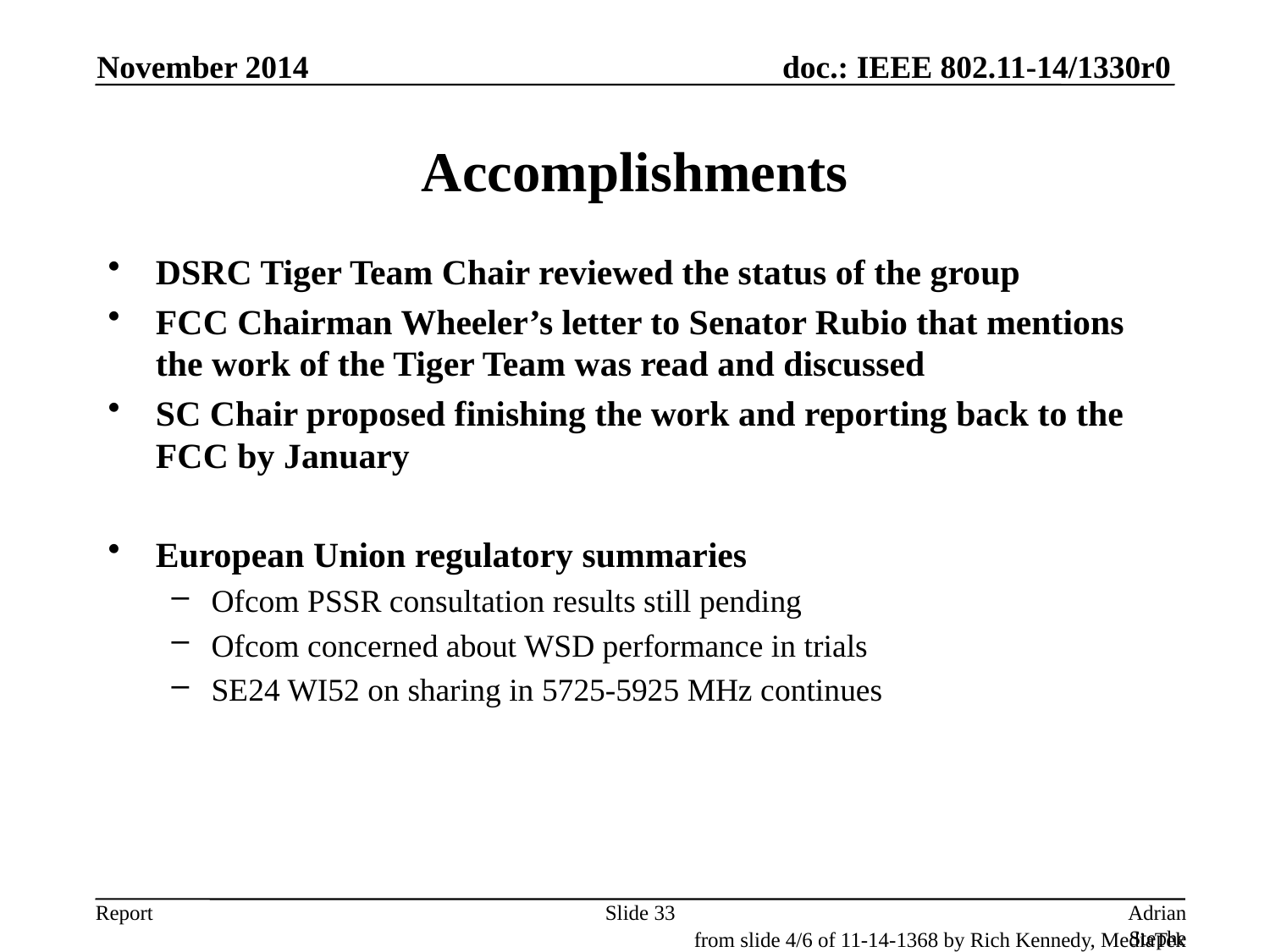

November 2014
# Accomplishments
DSRC Tiger Team Chair reviewed the status of the group
FCC Chairman Wheeler’s letter to Senator Rubio that mentions the work of the Tiger Team was read and discussed
SC Chair proposed finishing the work and reporting back to the FCC by January

European Union regulatory summaries
Ofcom PSSR consultation results still pending
Ofcom concerned about WSD performance in trials
SE24 WI52 on sharing in 5725-5925 MHz continues

Slide 33
Adrian Stephens, Intel Corporation
from slide 4/6 of 11-14-1368 by Rich Kennedy, MediaTek